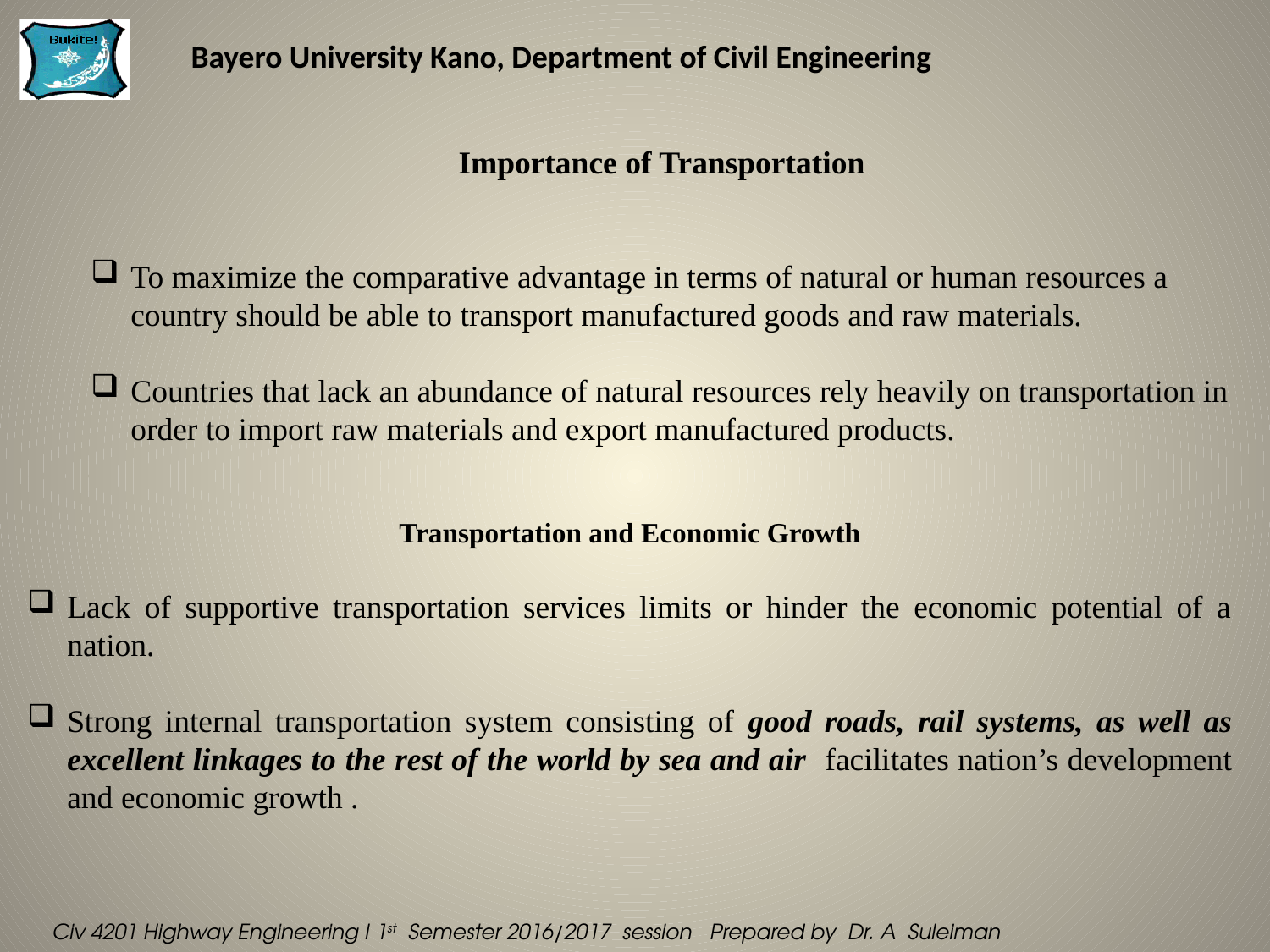

Importance of Transportation

To maximize the comparative advantage in terms of natural or human resources a country should be able to transport manufactured goods and raw materials.

Countries that lack an abundance of natural resources rely heavily on transportation in order to import raw materials and export manufactured products.

Transportation and Economic Growth

Lack of supportive transportation services limits or hinder the economic potential of a nation.

Strong internal transportation system consisting of good roads, rail systems, as well as excellent linkages to the rest of the world by sea and air  facilitates nation’s development and economic growth .